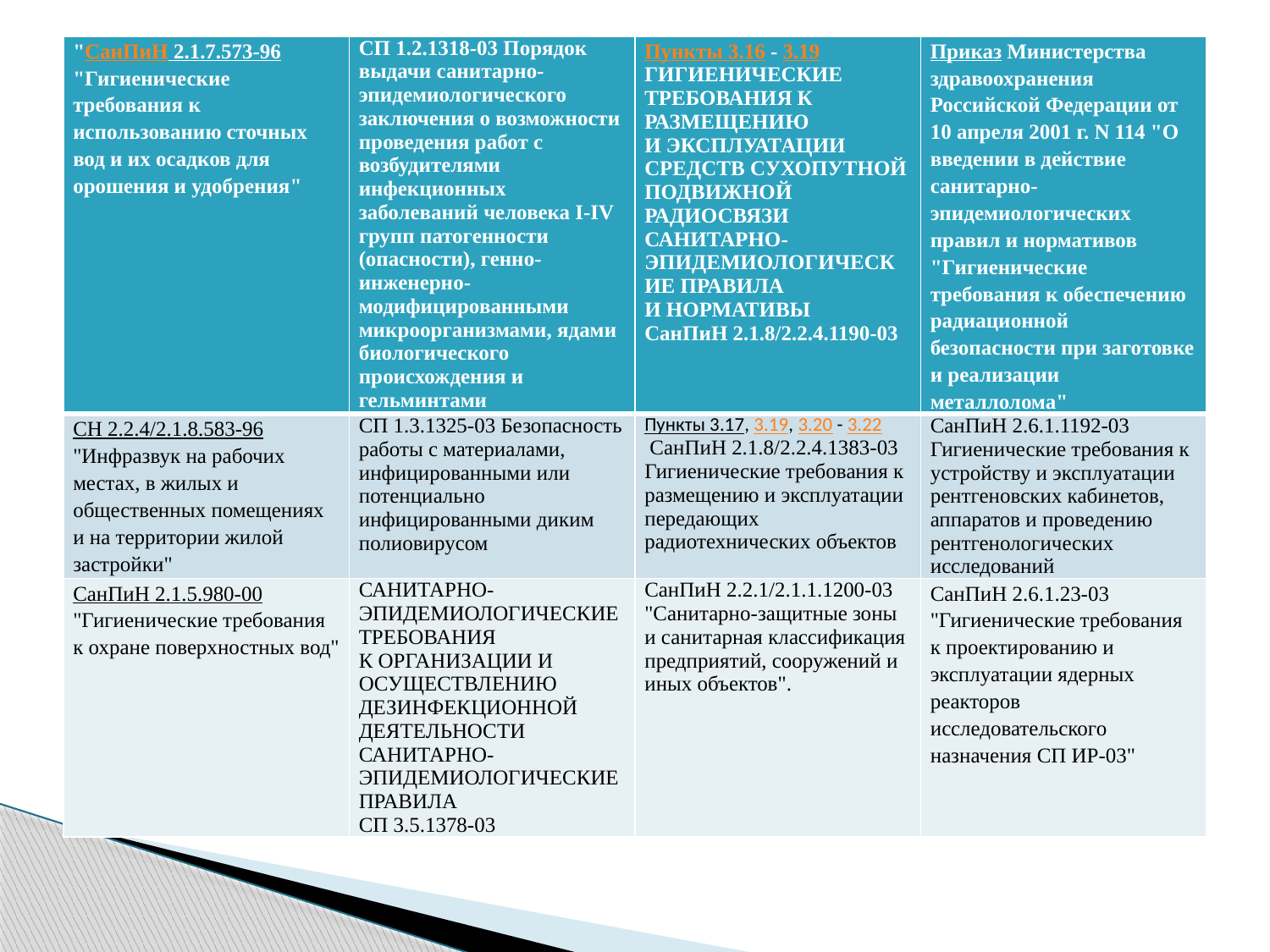

| "СанПиН 2.1.7.573-96 "Гигиенические требования к использованию сточных вод и их осадков для орошения и удобрения" | СП 1.2.1318-03 Порядок выдачи санитарно-эпидемиологического заключения о возможности проведения работ с возбудителями инфекционных заболеваний человека I-IV групп патогенности (опасности), генно-инженерно-модифицированными микроорганизмами, ядами биологического происхождения и гельминтами | Пункты 3.16 - 3.19 ГИГИЕНИЧЕСКИЕ ТРЕБОВАНИЯ К РАЗМЕЩЕНИЮ И ЭКСПЛУАТАЦИИ СРЕДСТВ СУХОПУТНОЙ ПОДВИЖНОЙ РАДИОСВЯЗИ САНИТАРНО-ЭПИДЕМИОЛОГИЧЕСКИЕ ПРАВИЛА И НОРМАТИВЫ СанПиН 2.1.8/2.2.4.1190-03 | Приказ Министерства здравоохранения Российской Федерации от 10 апреля 2001 г. N 114 "О введении в действие санитарно-эпидемиологических правил и нормативов "Гигиенические требования к обеспечению радиационной безопасности при заготовке и реализации металлолома" |
| --- | --- | --- | --- |
| СН 2.2.4/2.1.8.583-96 "Инфразвук на рабочих местах, в жилых и общественных помещениях и на территории жилой застройки" | СП 1.3.1325-03 Безопасность работы с материалами, инфицированными или потенциально инфицированными диким полиовирусом | Пункты 3.17, 3.19, 3.20 - 3.22 СанПиН 2.1.8/2.2.4.1383-03 Гигиенические требования к размещению и эксплуатации передающих радиотехнических объектов | СанПиН 2.6.1.1192-03 Гигиенические требования к устройству и эксплуатации рентгеновских кабинетов, аппаратов и проведению рентгенологических исследований |
| СанПиН 2.1.5.980-00 "Гигиенические требования к охране поверхностных вод" | САНИТАРНО-ЭПИДЕМИОЛОГИЧЕСКИЕ ТРЕБОВАНИЯ К ОРГАНИЗАЦИИ И ОСУЩЕСТВЛЕНИЮ ДЕЗИНФЕКЦИОННОЙ ДЕЯТЕЛЬНОСТИ САНИТАРНО-ЭПИДЕМИОЛОГИЧЕСКИЕ ПРАВИЛА СП 3.5.1378-03 | СанПиН 2.2.1/2.1.1.1200-03 "Санитарно-защитные зоны и санитарная классификация предприятий, сооружений и иных объектов". | СанПиН 2.6.1.23-03 "Гигиенические требования к проектированию и эксплуатации ядерных реакторов исследовательского назначения СП ИР-03" |